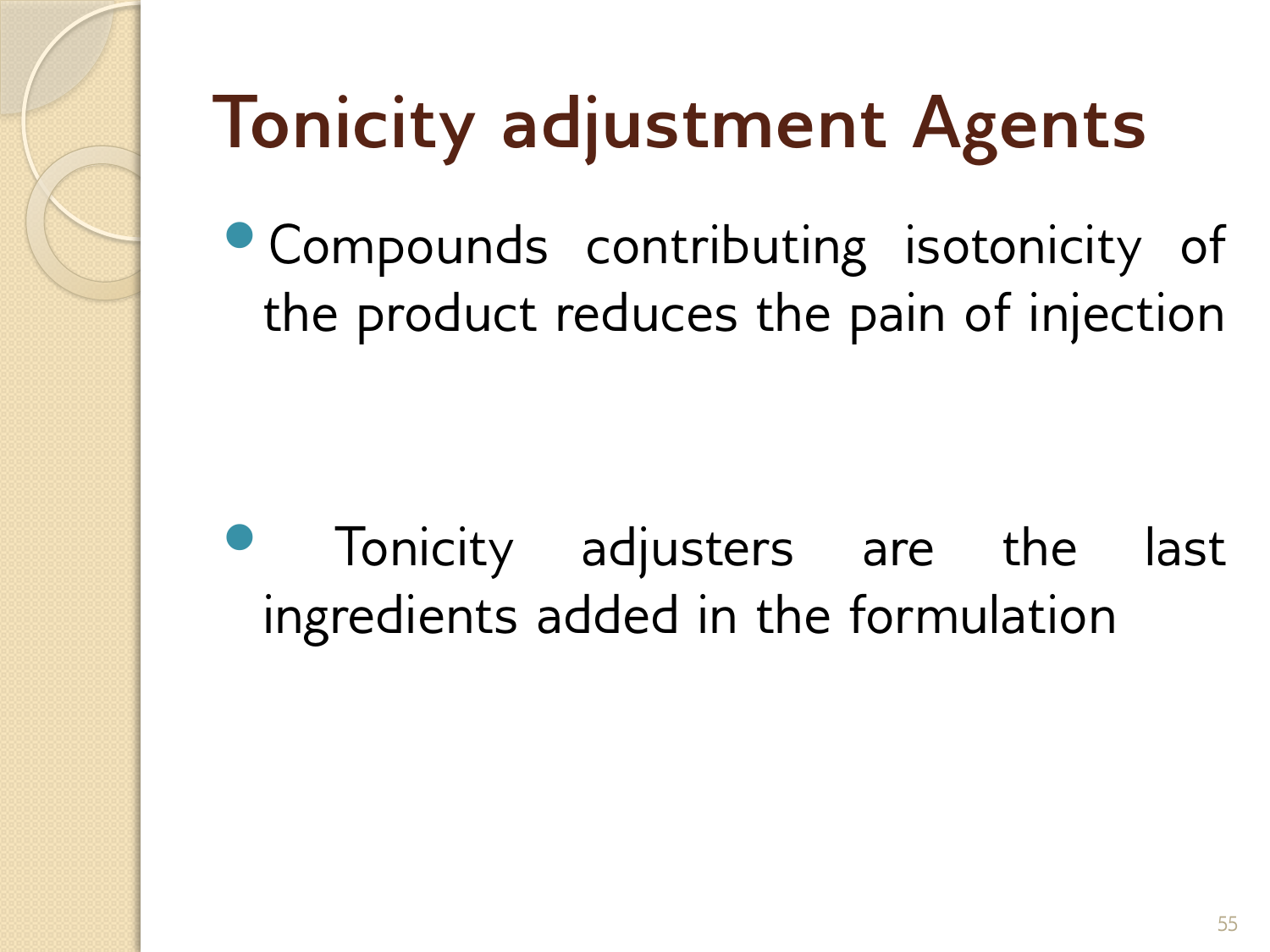

# Tonicity adjustment Agents
Compounds contributing isotonicity of the product reduces the pain of injection

 Tonicity adjusters are the last ingredients added in the formulation

55